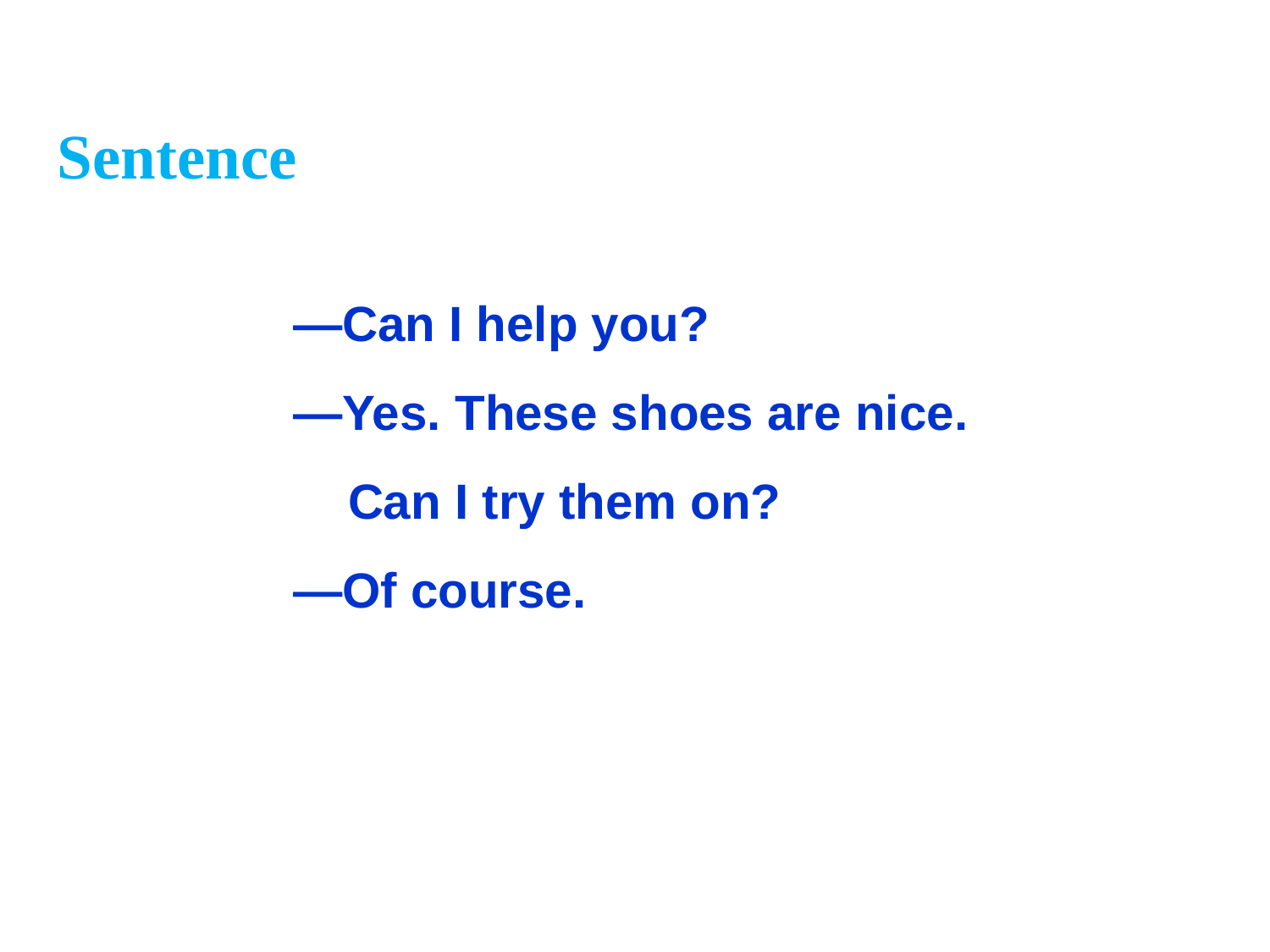

Sentence
—Can I help you?
—Yes. These shoes are nice.
    Can I try them on?
—Of course.